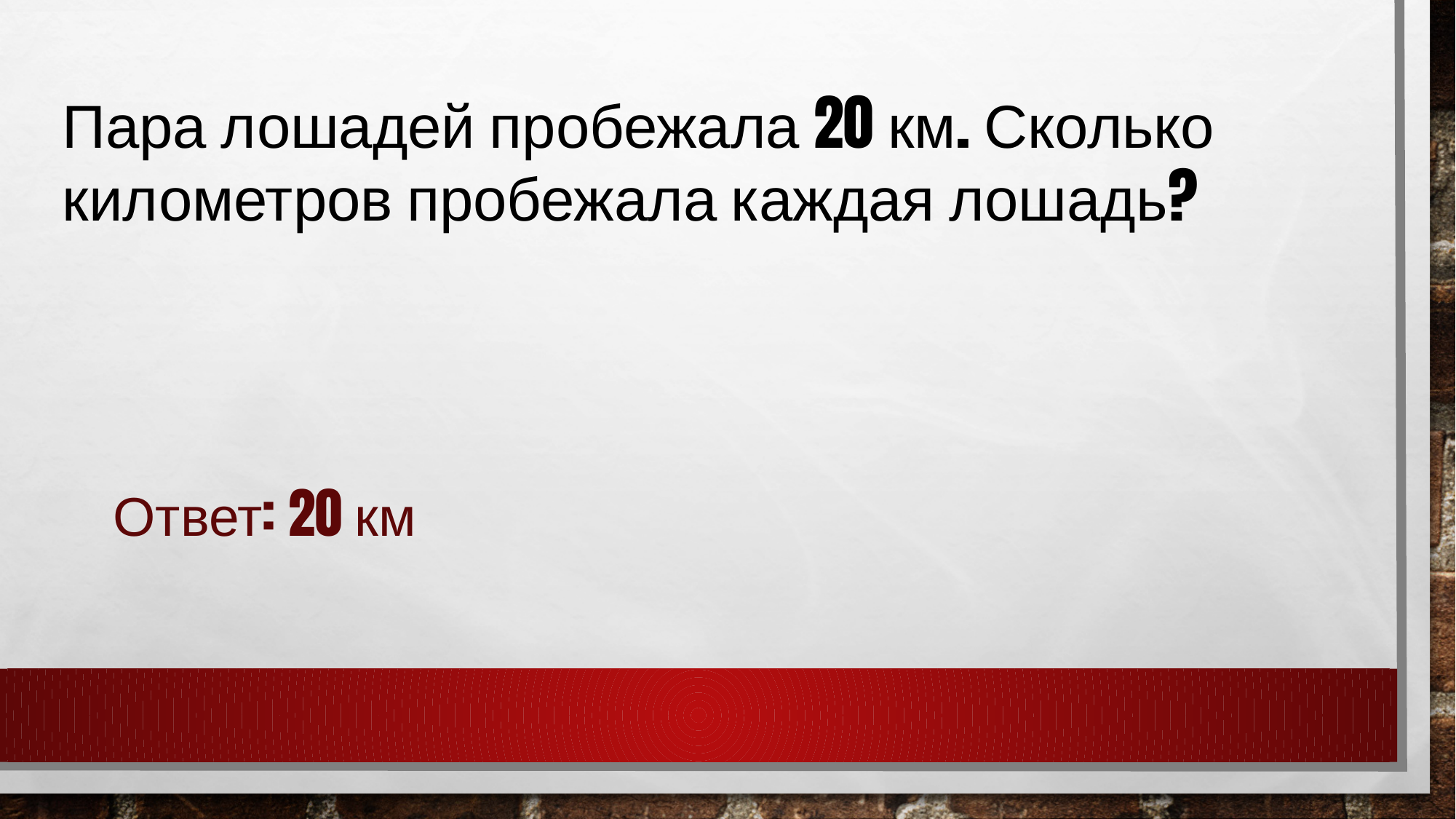

Пара лошадей пробежала 20 км. Сколько километров пробежала каждая лошадь?
Ответ: 20 км